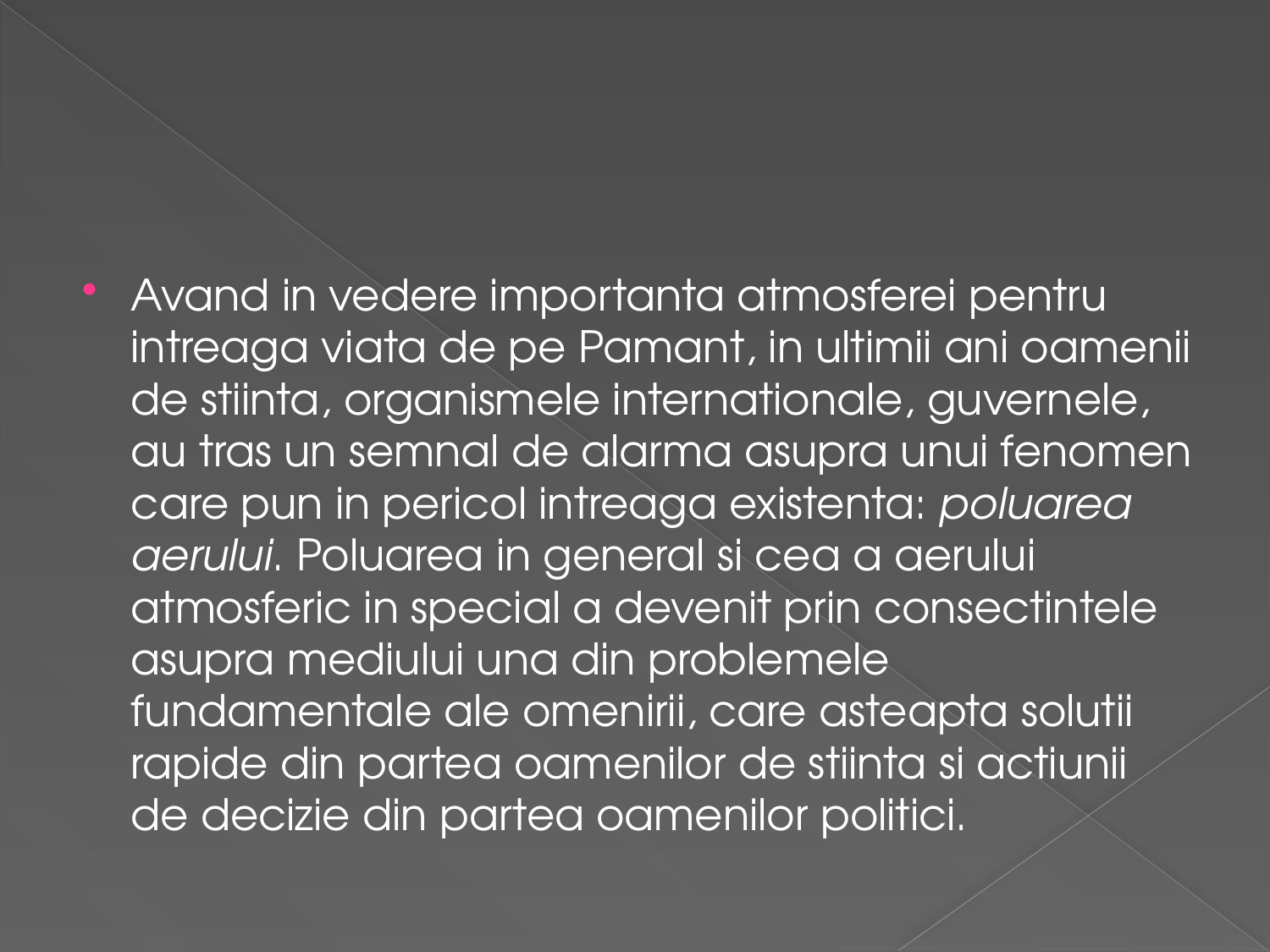

Avand in vedere importanta atmosferei pentru intreaga viata de pe Pamant, in ultimii ani oamenii de stiinta, organismele internationale, guvernele, au tras un semnal de alarma asupra unui fenomen care pun in pericol intreaga existenta: poluarea aerului. Poluarea in general si cea a aerului atmosferic in special a devenit prin consectintele asupra mediului una din problemele fundamentale ale omenirii, care asteapta solutii rapide din partea oamenilor de stiinta si actiunii de decizie din partea oamenilor politici.